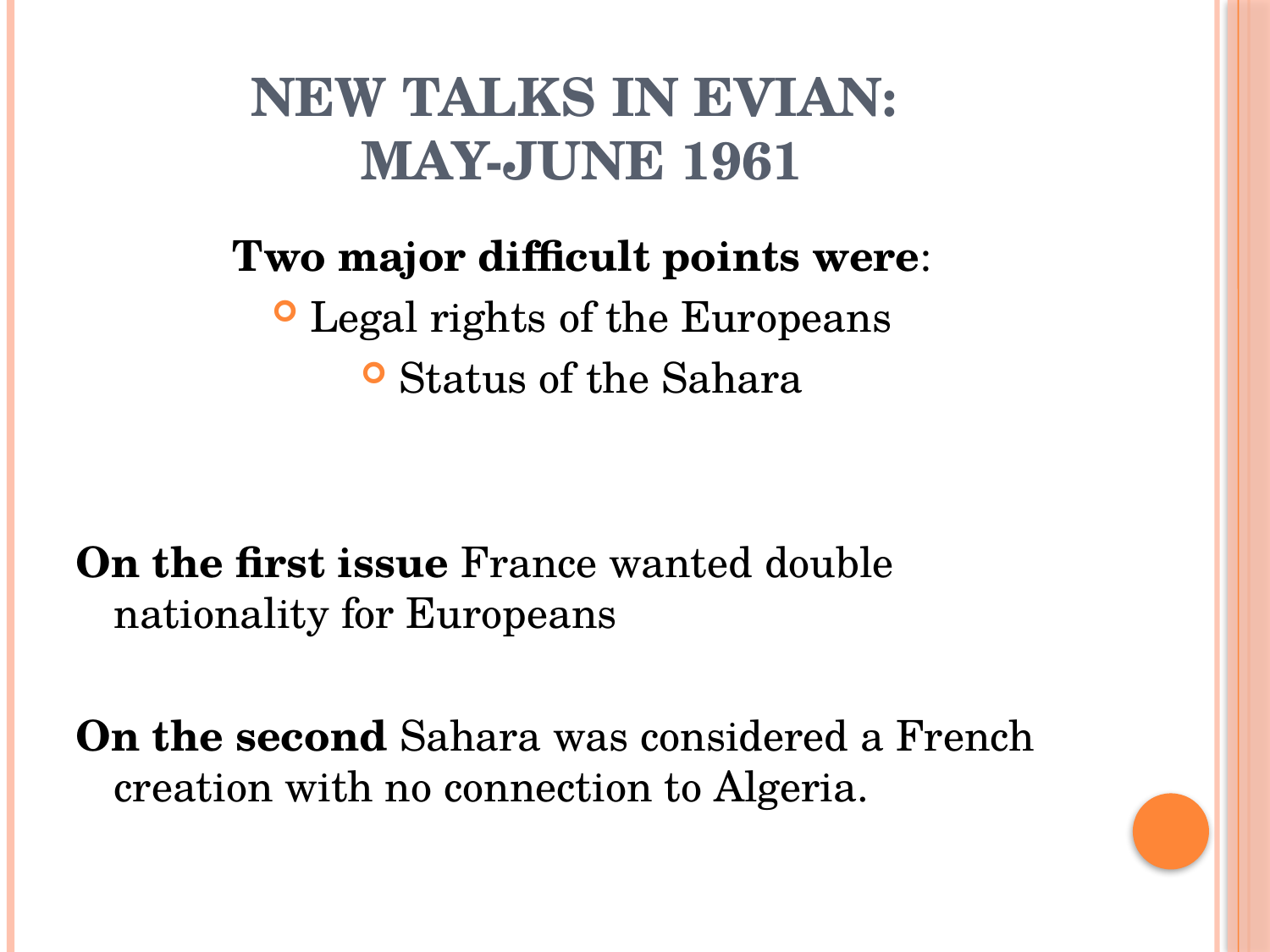

# NEW TALKS IN EVIAN: MAY-JUNE 1961
Two major difficult points were:
Legal rights of the Europeans
Status of the Sahara

On the first issue France wanted double nationality for Europeans

On the second Sahara was considered a French creation with no connection to Algeria.